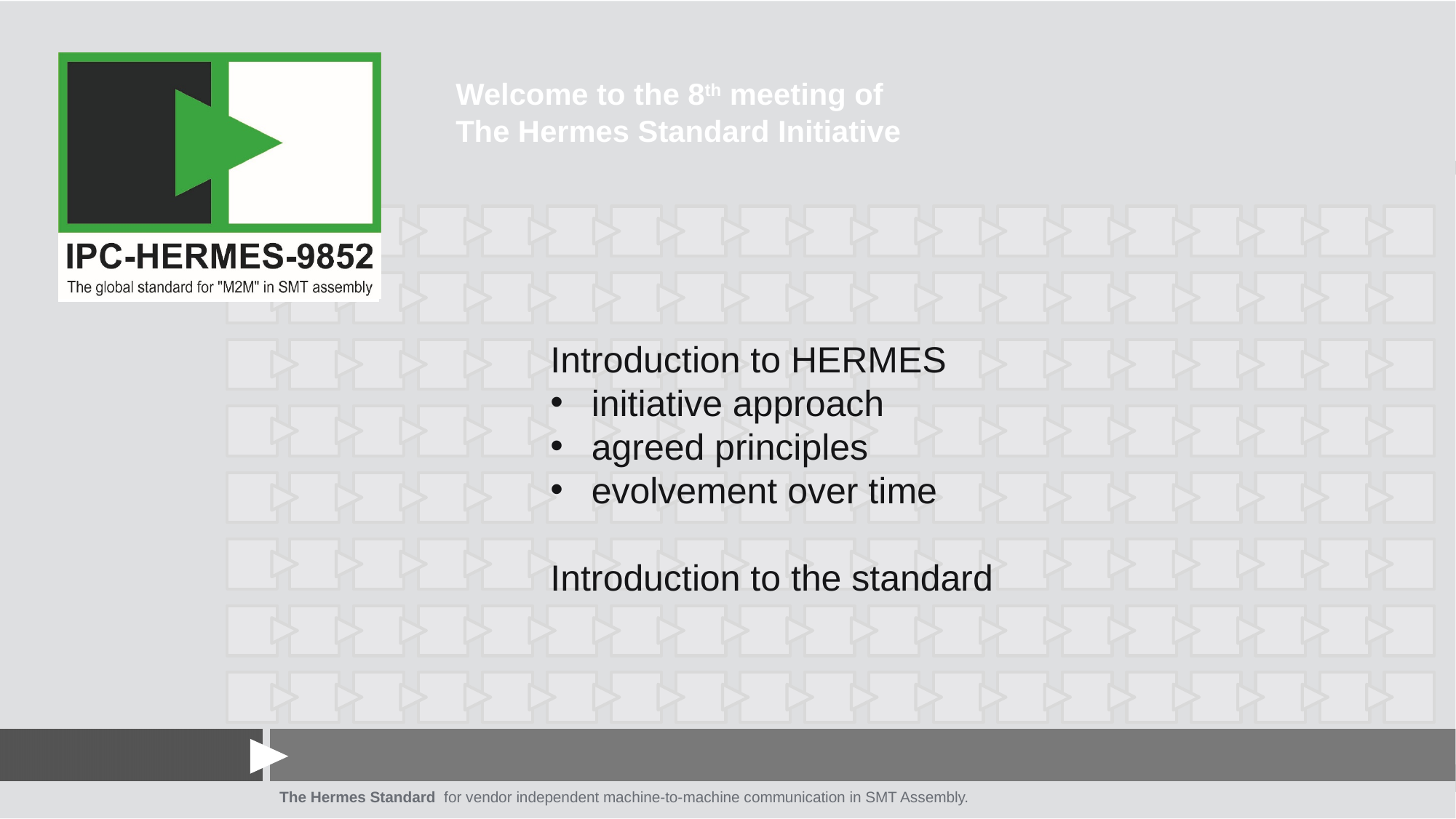

Welcome to the 8th meeting of
The Hermes Standard Initiative
Introduction to HERMES
initiative approach
agreed principles
evolvement over time

Introduction to the standard